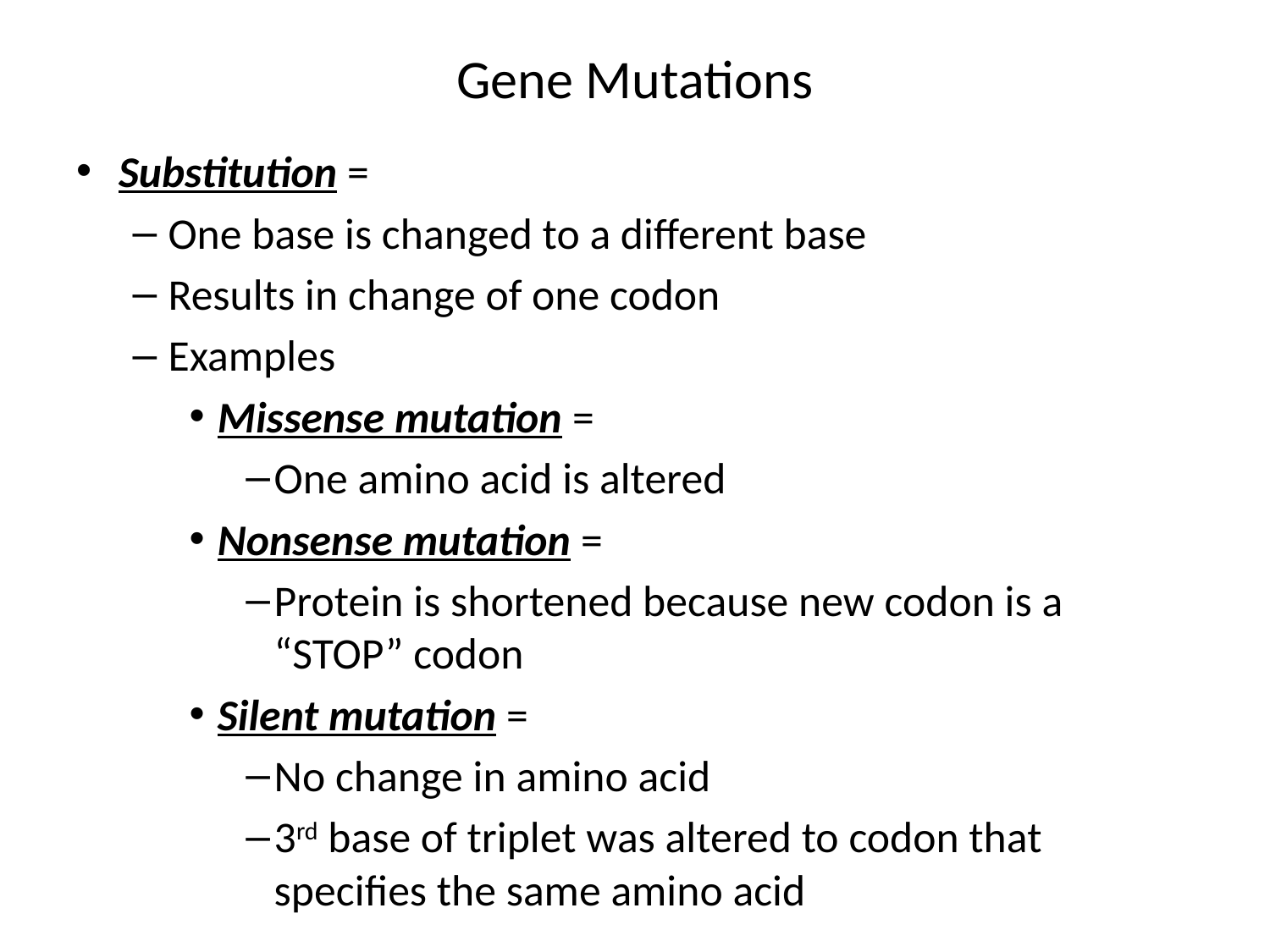

# Gene Mutations
Substitution =
One base is changed to a different base
Results in change of one codon
Examples
Missense mutation =
One amino acid is altered
Nonsense mutation =
Protein is shortened because new codon is a “STOP” codon
Silent mutation =
No change in amino acid
3rd base of triplet was altered to codon that specifies the same amino acid